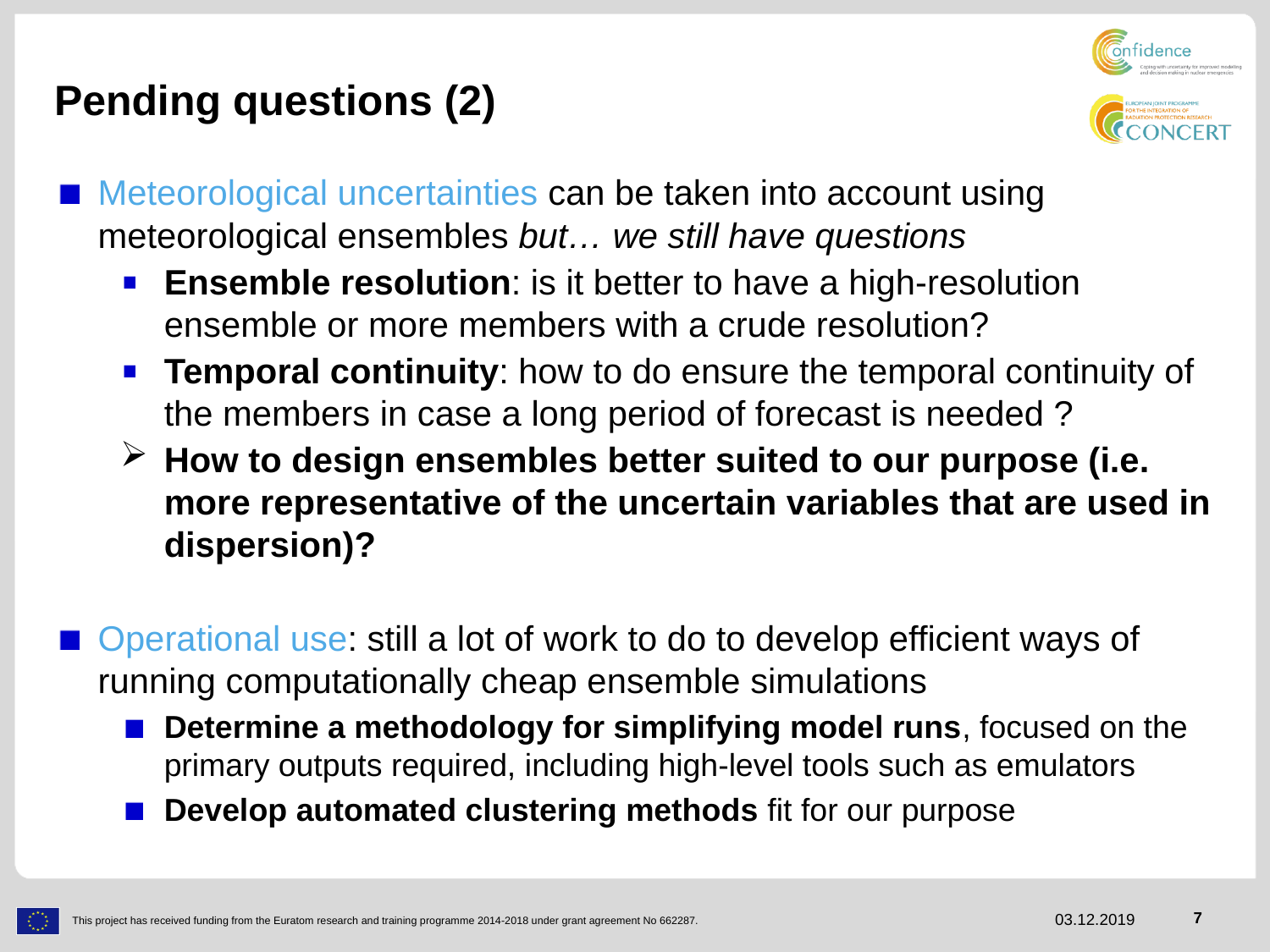

# Pending questions (2)
Meteorological uncertainties can be taken into account using meteorological ensembles but… we still have questions
Ensemble resolution: is it better to have a high-resolution ensemble or more members with a crude resolution?
Temporal continuity: how to do ensure the temporal continuity of the members in case a long period of forecast is needed ?
How to design ensembles better suited to our purpose (i.e. more representative of the uncertain variables that are used in dispersion)?

Operational use: still a lot of work to do to develop efficient ways of running computationally cheap ensemble simulations
Determine a methodology for simplifying model runs, focused on the primary outputs required, including high-level tools such as emulators
Develop automated clustering methods fit for our purpose